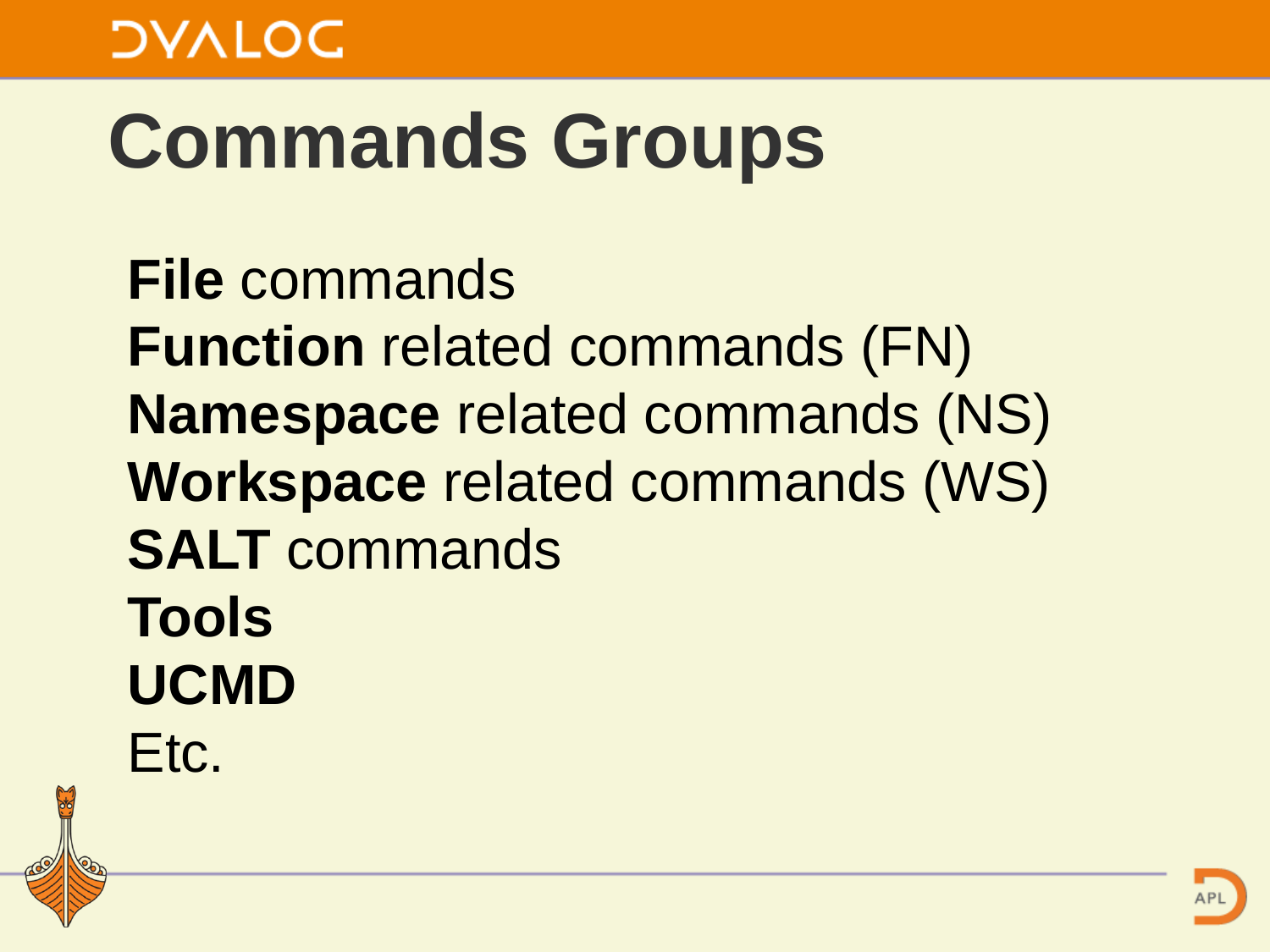

# Commands Groups
File commands
Function related commands (FN)
Namespace related commands (NS)
Workspace related commands (WS)
SALT commands
Tools
UCMD
Etc.